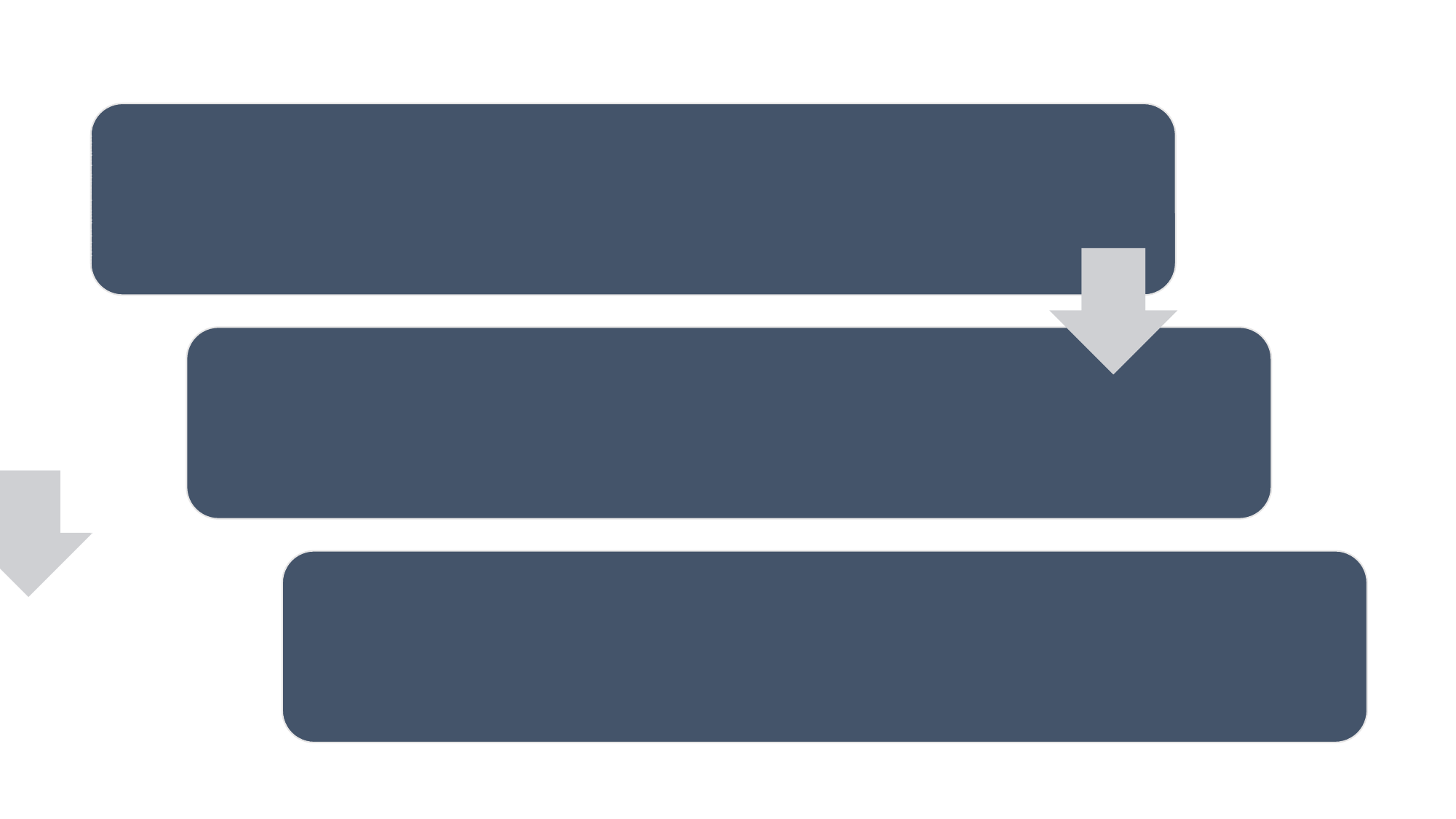

Осыған байланысты гипотеза неғұрлым көп нәтижеге жетсе, ол шындықтың объектілері мен құбылыстарының маңызды қасиеттерін, байланыстарын, байланыстарын соғұрлым тереңірек және дәлірек көрсетеді.